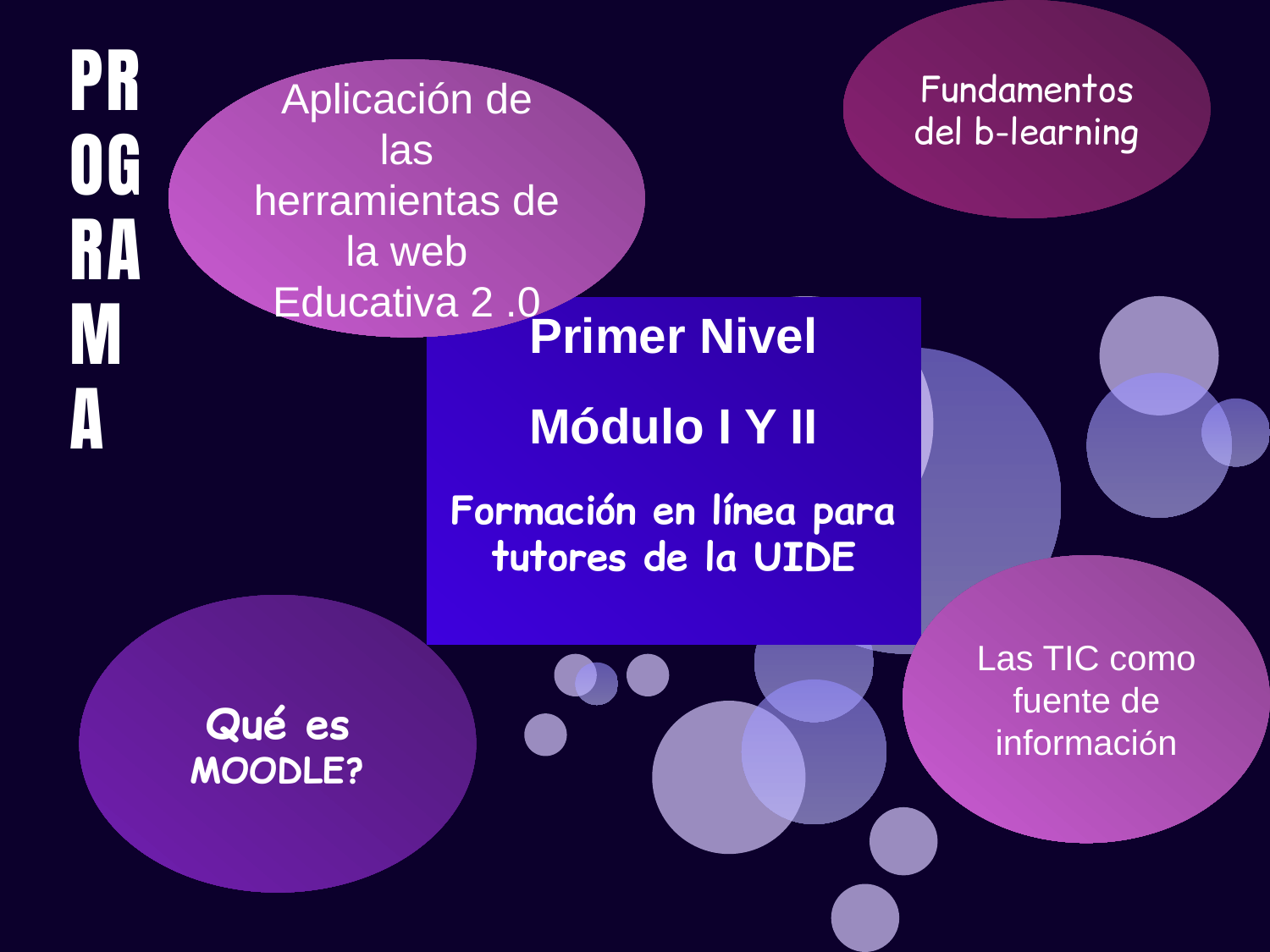

Fundamentos del b-learning
# PROGRAMA
Aplicación de las herramientas de la web Educativa 2 .0
Primer Nivel
Módulo I Y II
Formación en línea para tutores de la UIDE

Las TIC como fuente de información
Qué es MOODLE?